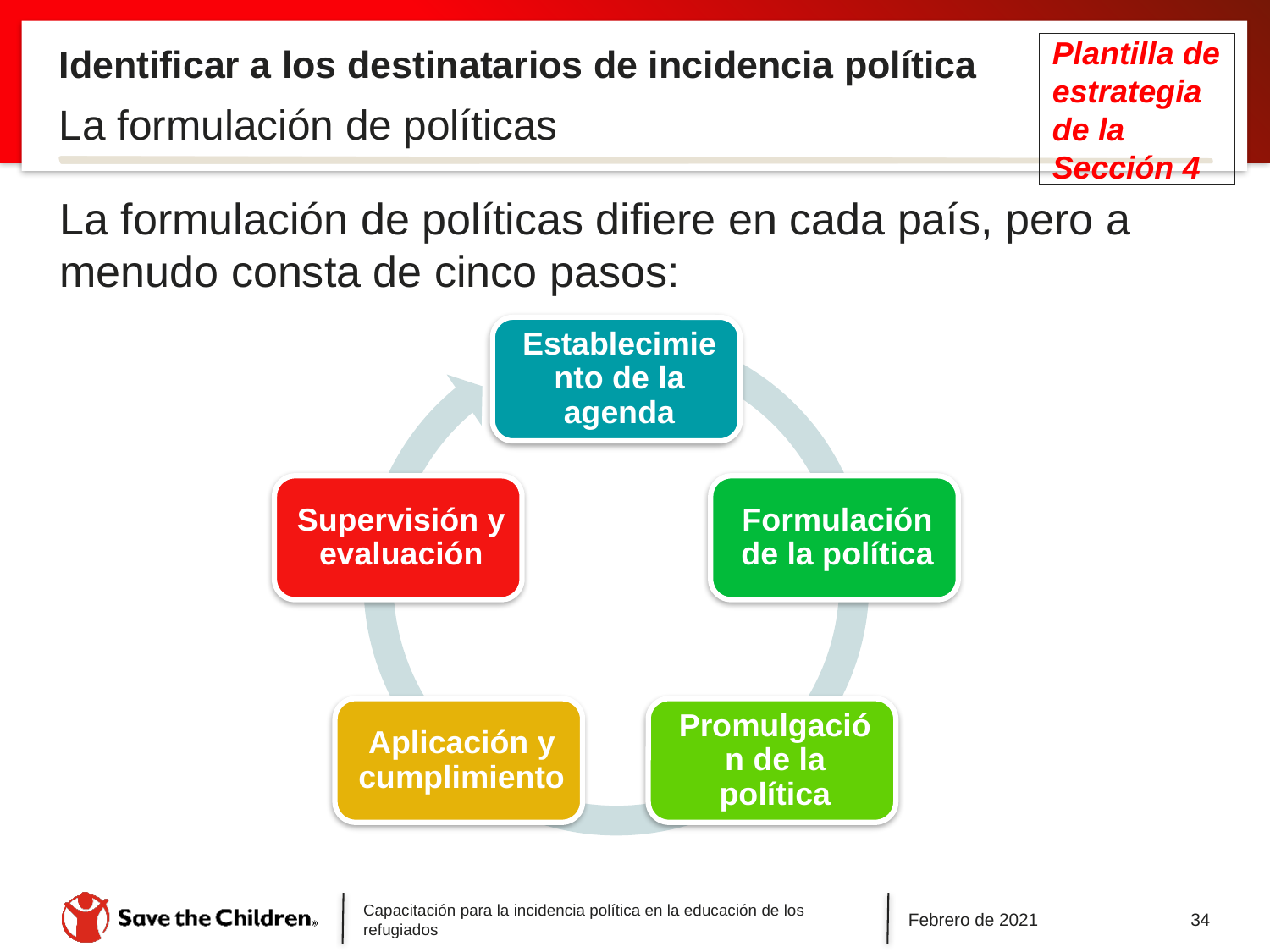

# Identificar a los destinatarios de incidencia política
Plantilla de estrategia de la Sección 4
La formulación de políticas
La formulación de políticas difiere en cada país, pero a menudo consta de cinco pasos:

Establecimiento de la agenda
Formulación de la política
Promulgación de la política
Aplicación y cumplimiento
Supervisión y evaluación
Capacitación para la incidencia política en la educación de los refugiados
Febrero de 2021
34